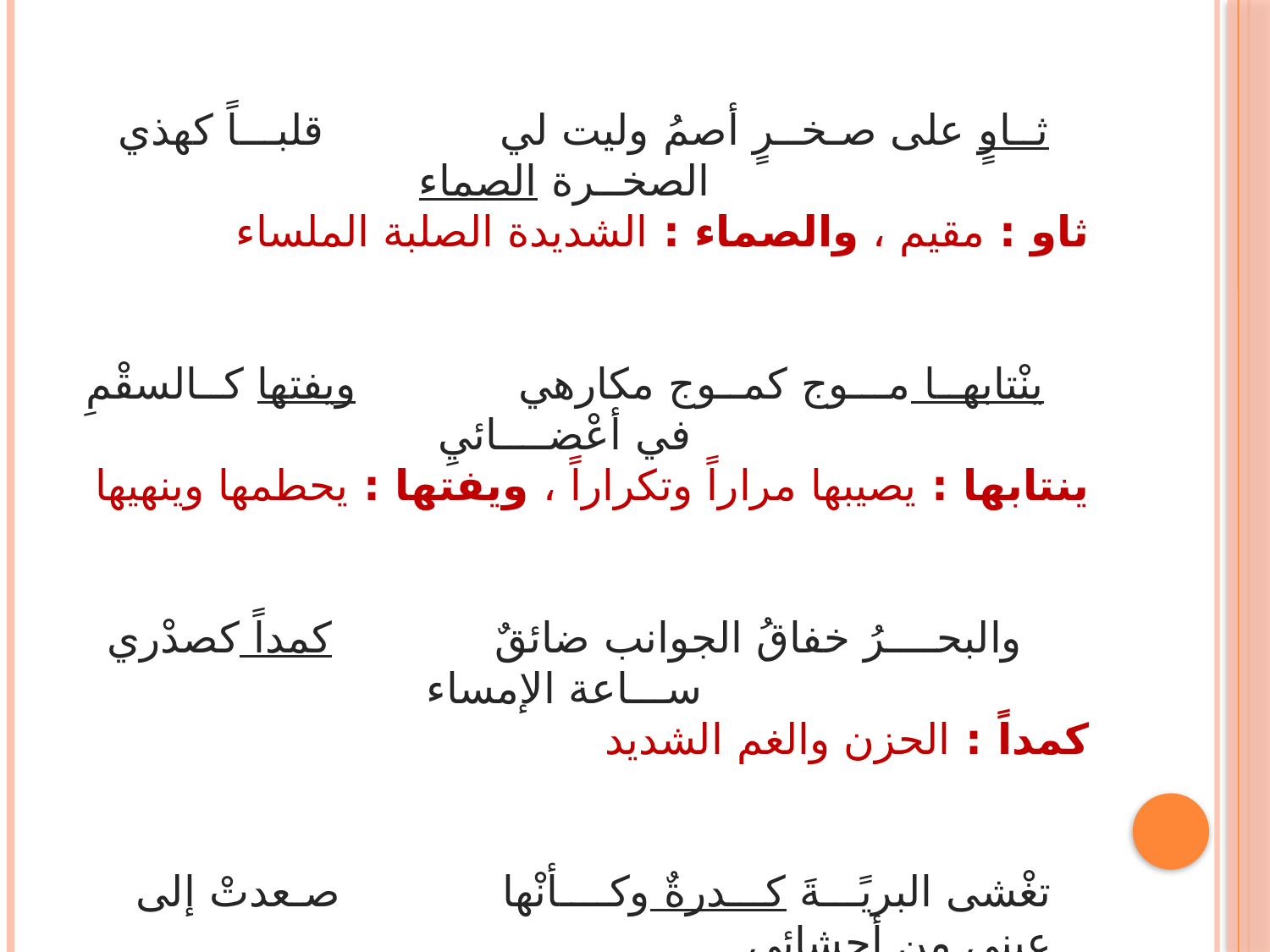

ثــاوٍ على صـخــرٍ أصمُ وليت لي             قلبـــاً كهذي الصخــرة الصماء
ثاو : مقيم ، والصماء : الشديدة الصلبة الملساء

ينْتابهــا مـــوج كمــوج مكارهي            ويفتها كــالسقْمِ في أعْضــــائيِ
ينتابها : يصيبها مراراً وتكراراً ، ويفتها : يحطمها وينهيها

والبحــــرُ خفاقُ الجوانب ضائقٌ            كمداً كصدْري ســـاعة الإمساء
كمداً : الحزن والغم الشديد

تغْشى البريًـــةَ كـــدرةٌ وكــــأنْها            صـعدتْ إلى عيني من أحشائِي
الكدرة : ما نحا نحو السواد والغبرة